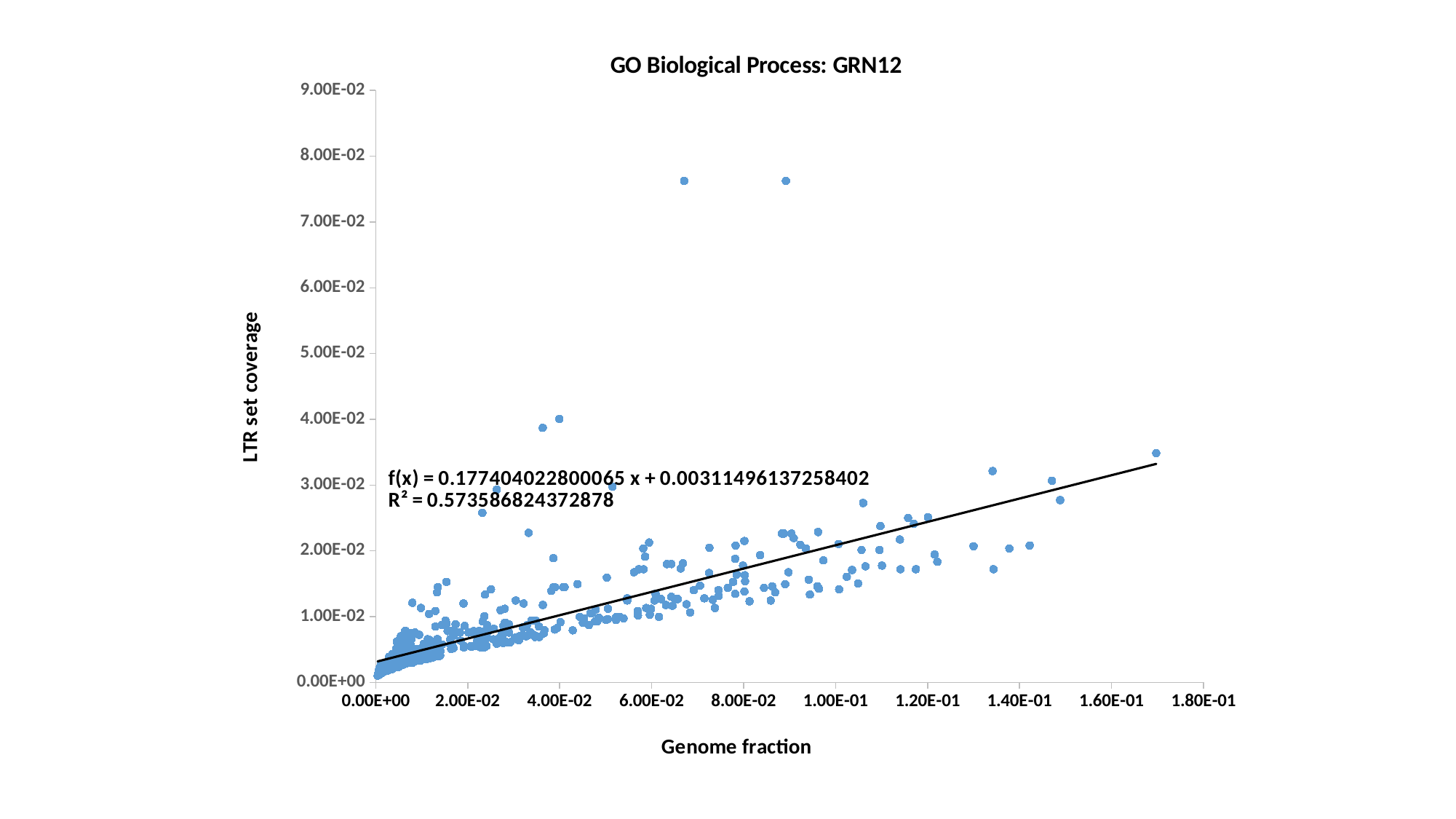

### Chart: GO Biological Process: GRN12

| Category | LTR fraction |
|---|---|